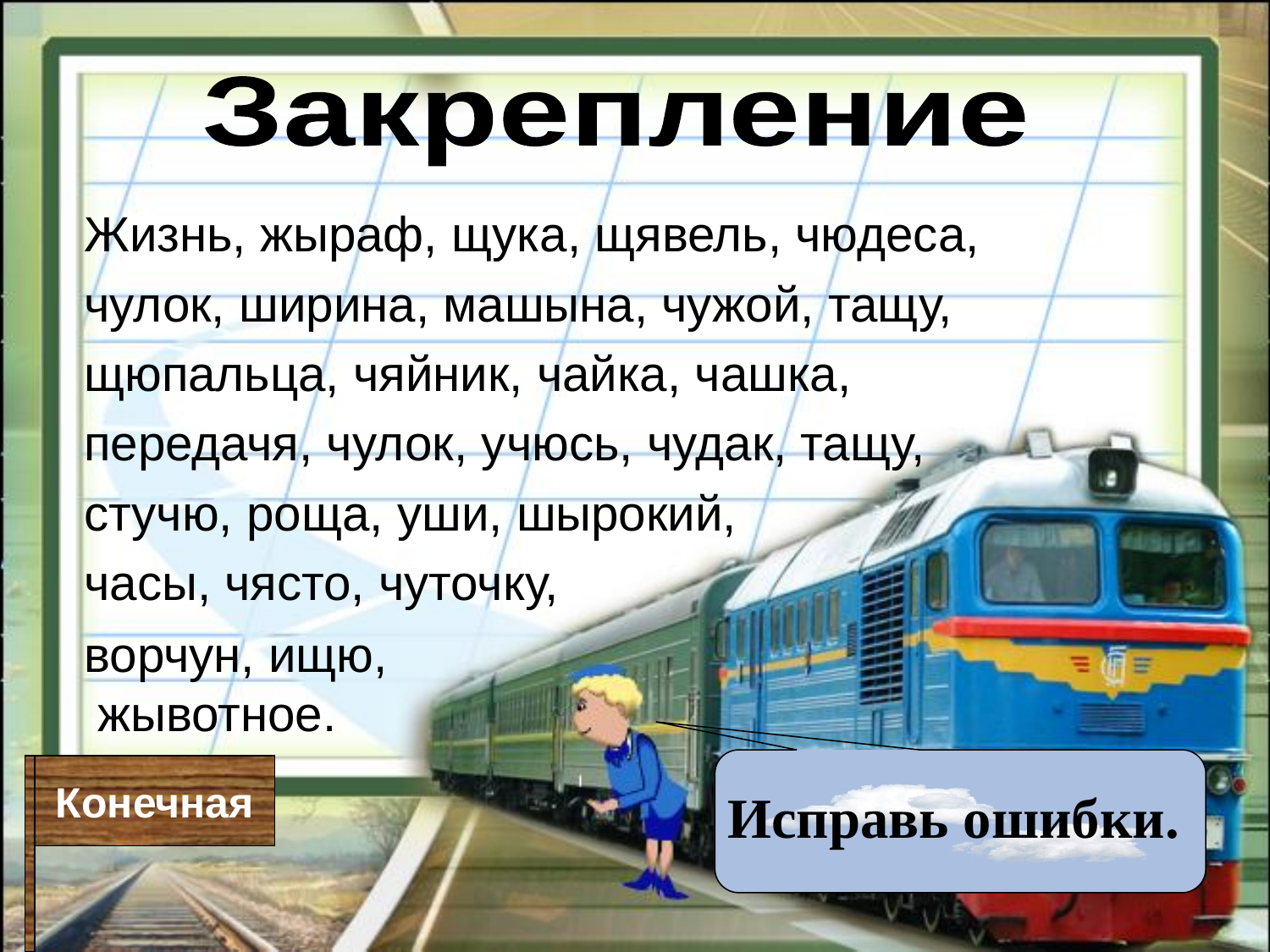

Закрепление
Жизнь, жыраф, щука, щявель, чюдеса,

чулок, ширина, машына, чужой, тащу,

щюпальца, чяйник, чайка, чашка,

передачя, чулок, учюсь, чудак, тащу,

стучю, роща, уши, шырокий,

часы, чясто, чуточку,

ворчун, ищю,
 жывотное.

Конечная
Исправь ошибки.